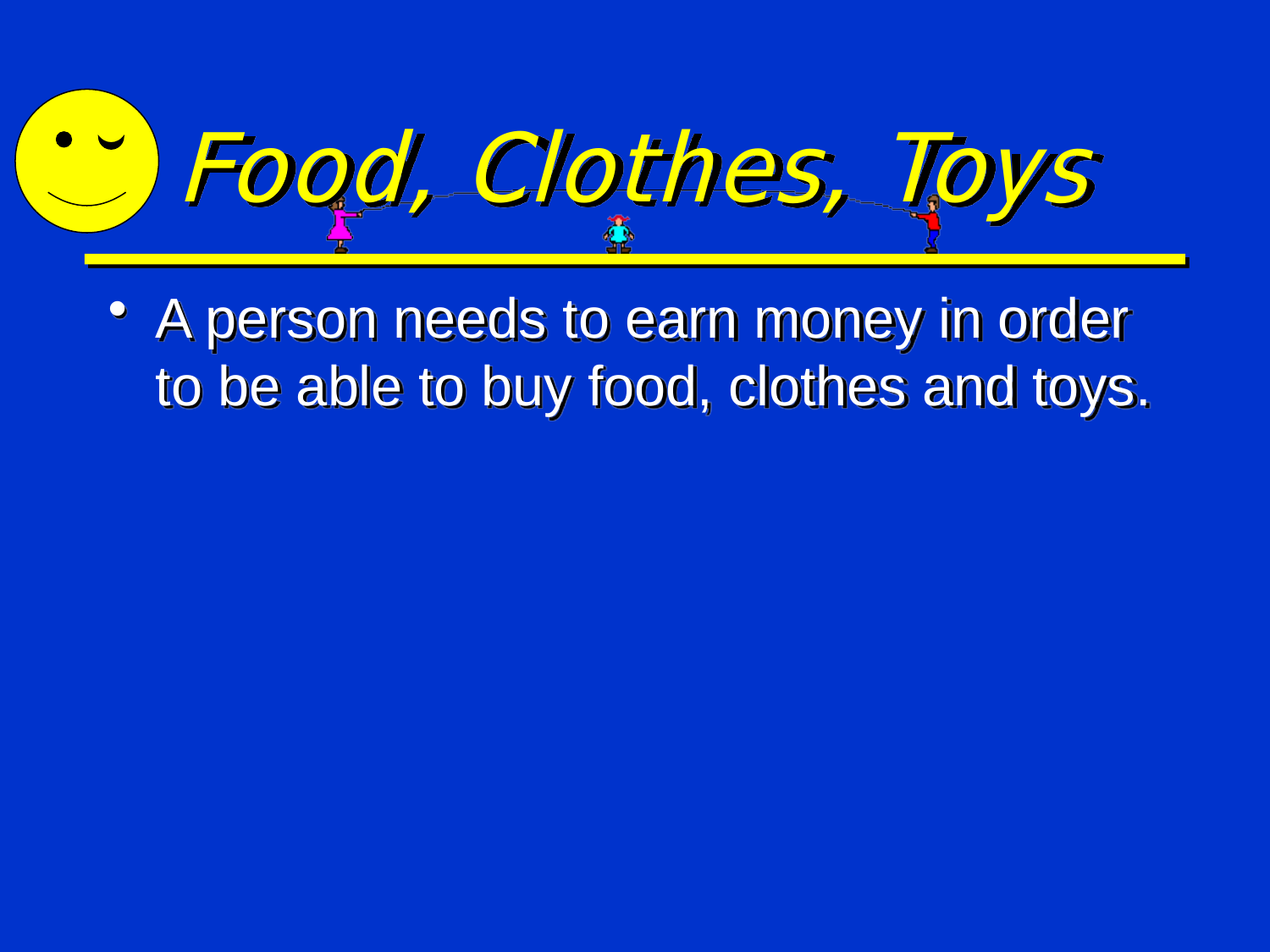

# Food, Clothes, Toys
A person needs to earn money in order to be able to buy food, clothes and toys.